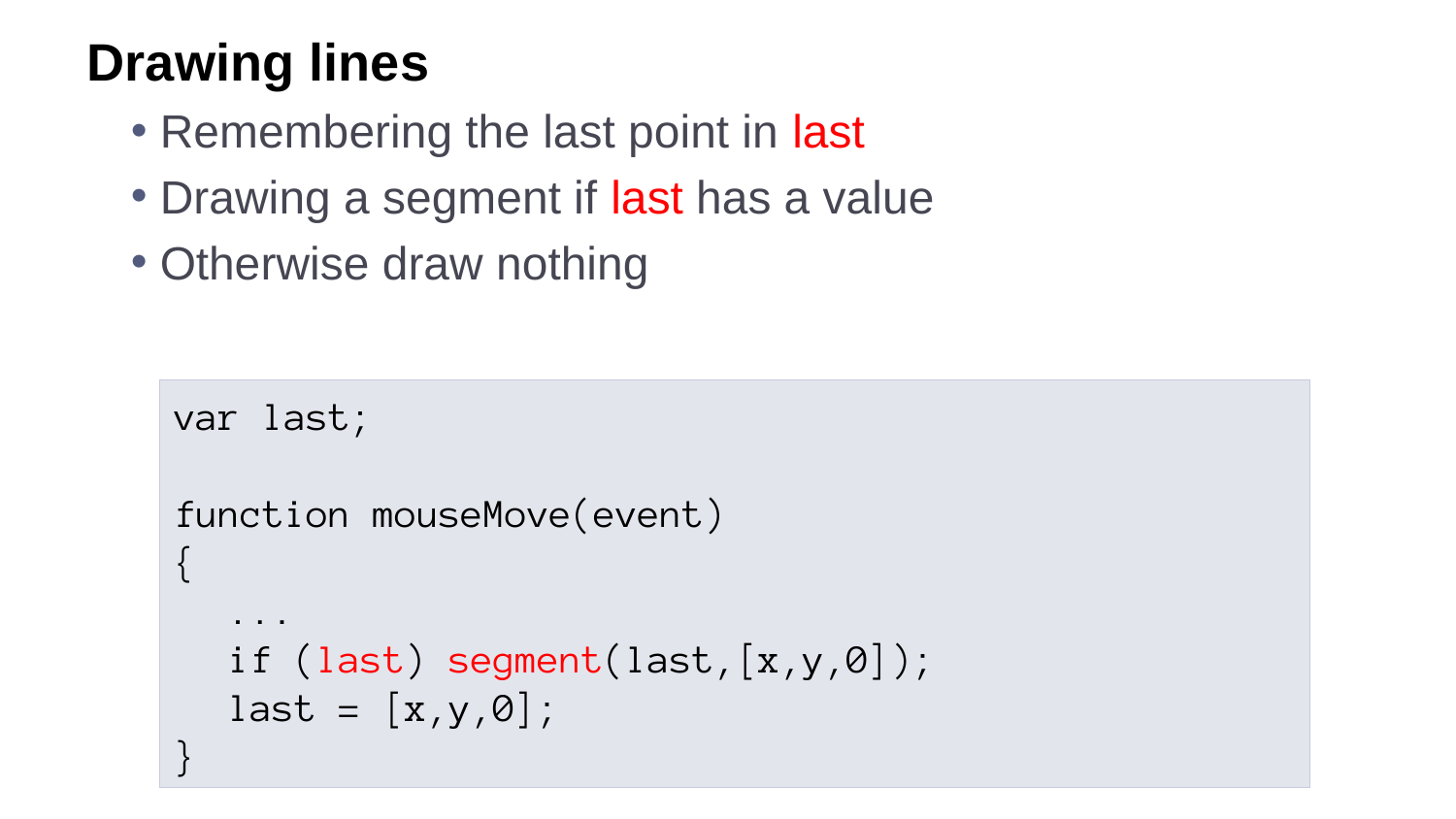

Drawing lines
Remembering the last point in last
Drawing a segment if last has a value
Otherwise draw nothing
var last;

function mouseMove(event)
{
	...
	if (last) segment(last,[x,y,0]);
	last = [x,y,0];
}